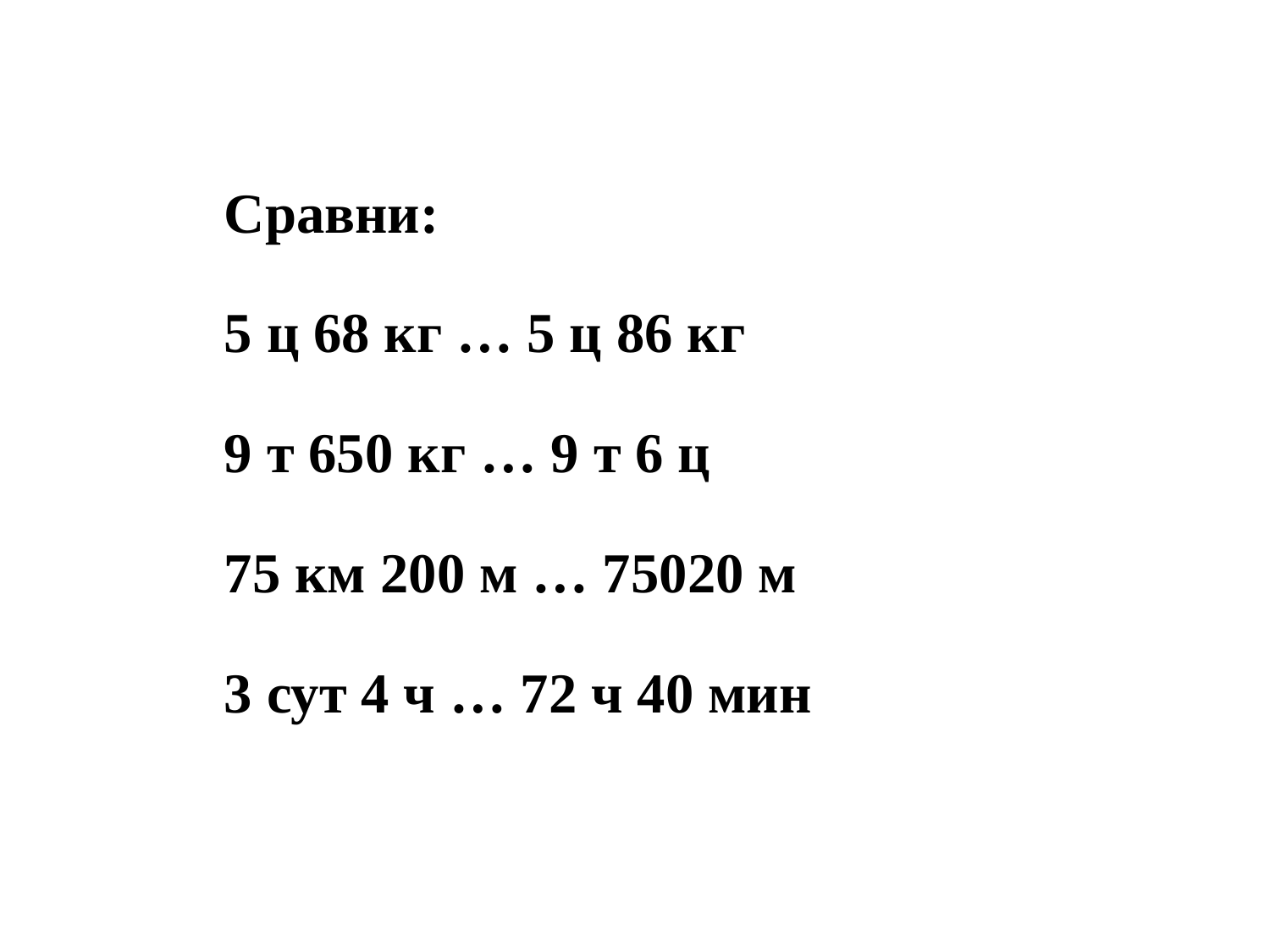

| Сравни: |
| --- |
| 5 ц 68 кг … 5 ц 86 кг |
| 9 т 650 кг … 9 т 6 ц |
| 75 км 200 м … 75020 м |
| 3 сут 4 ч … 72 ч 40 мин |